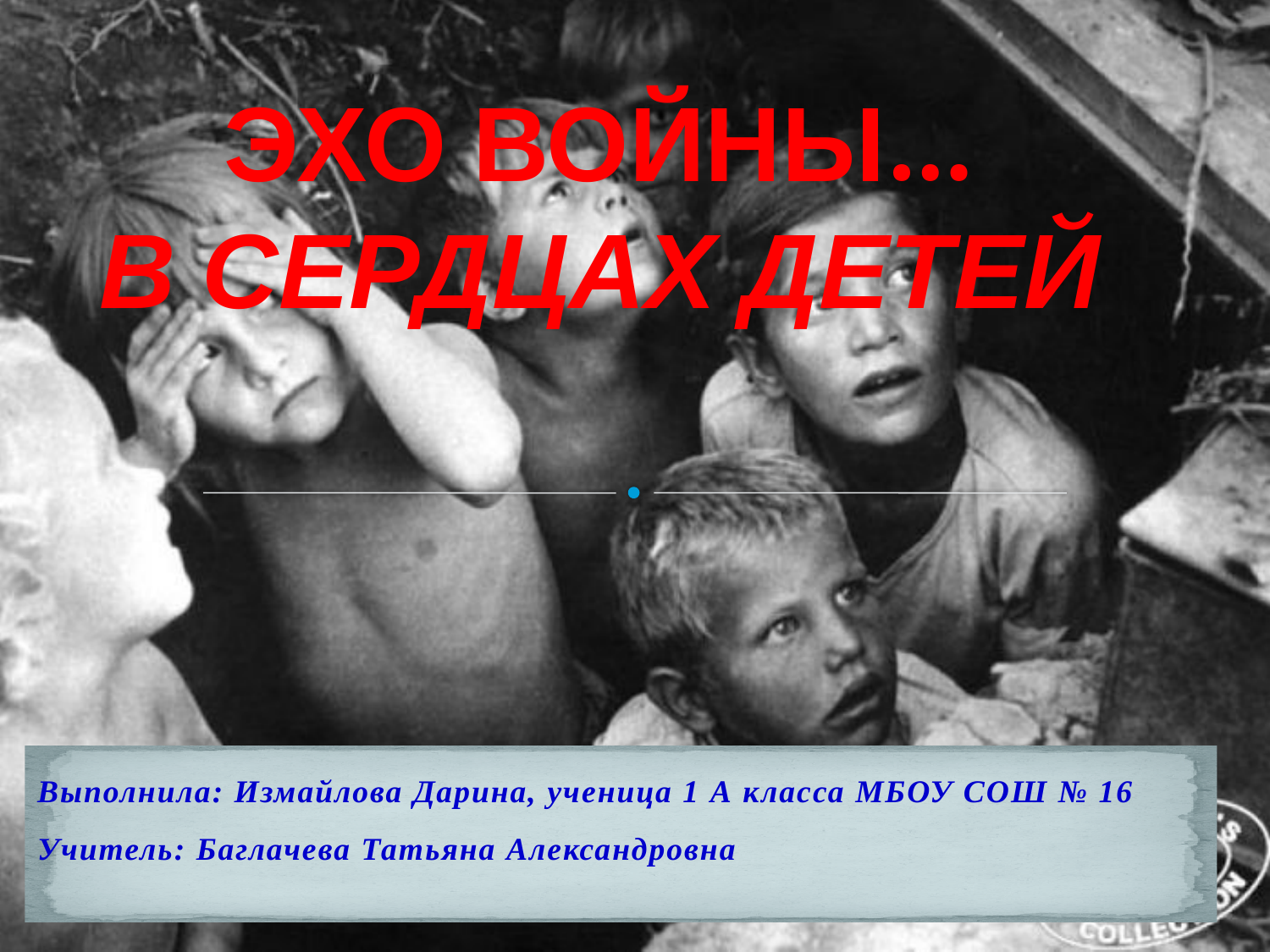

ЭХО ВОЙНЫ…
В СЕРДЦАХ ДЕТЕЙ
Выполнила: Измайлова Дарина, ученица 1 А класса МБОУ СОШ № 16
Учитель: Баглачева Татьяна Александровна